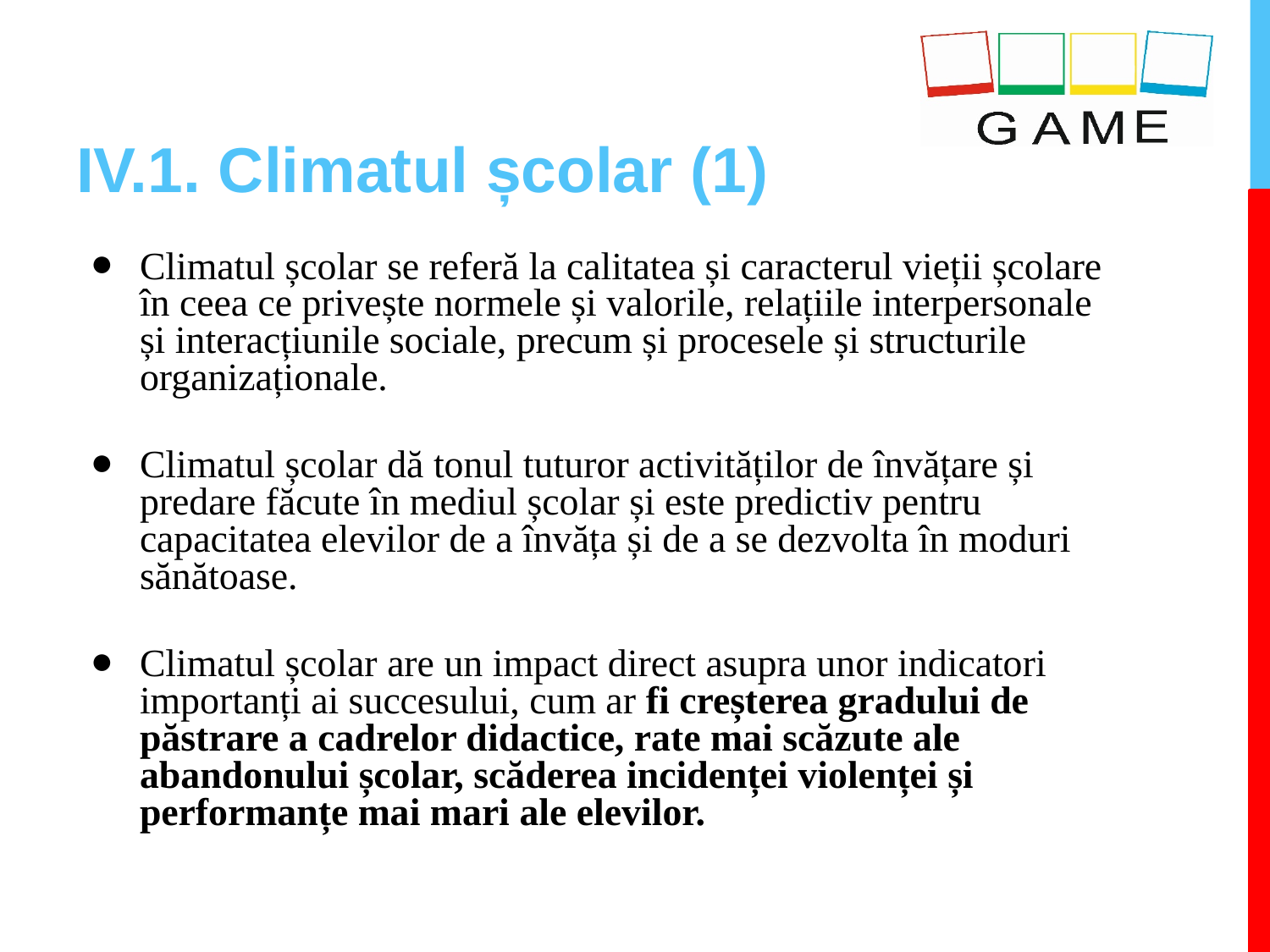

# IV.1. Climatul școlar (1)
Climatul școlar se referă la calitatea și caracterul vieții școlare în ceea ce privește normele și valorile, relațiile interpersonale și interacțiunile sociale, precum și procesele și structurile organizaționale.

Climatul școlar dă tonul tuturor activităților de învățare și predare făcute în mediul școlar și este predictiv pentru capacitatea elevilor de a învăța și de a se dezvolta în moduri sănătoase.

Climatul școlar are un impact direct asupra unor indicatori importanți ai succesului, cum ar fi creșterea gradului de păstrare a cadrelor didactice, rate mai scăzute ale abandonului școlar, scăderea incidenței violenței și performanțe mai mari ale elevilor.